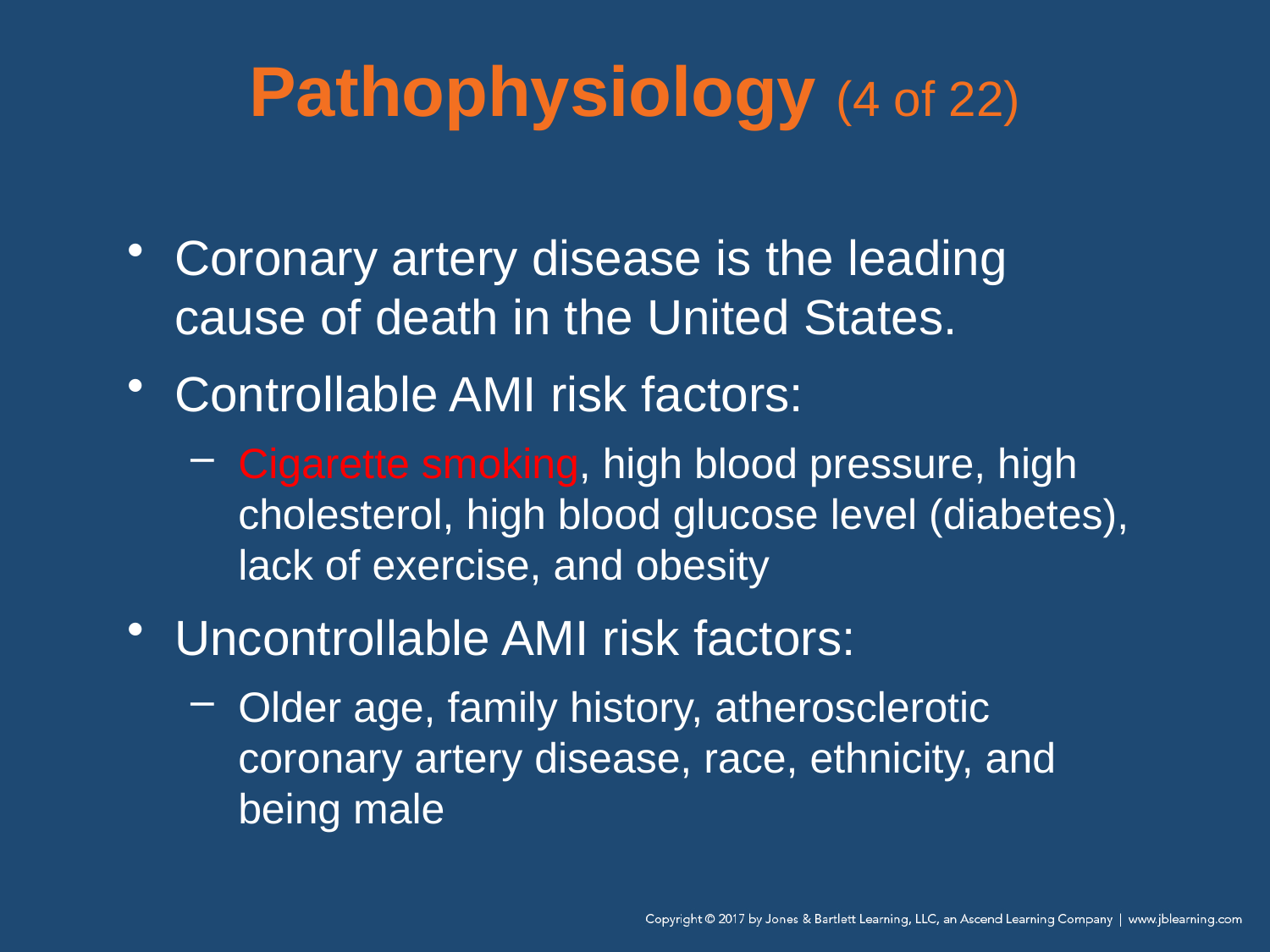

# Pathophysiology (4 of 22)
Coronary artery disease is the leading cause of death in the United States.
Controllable AMI risk factors:
Cigarette smoking, high blood pressure, high cholesterol, high blood glucose level (diabetes), lack of exercise, and obesity
Uncontrollable AMI risk factors:
Older age, family history, atherosclerotic coronary artery disease, race, ethnicity, and being male